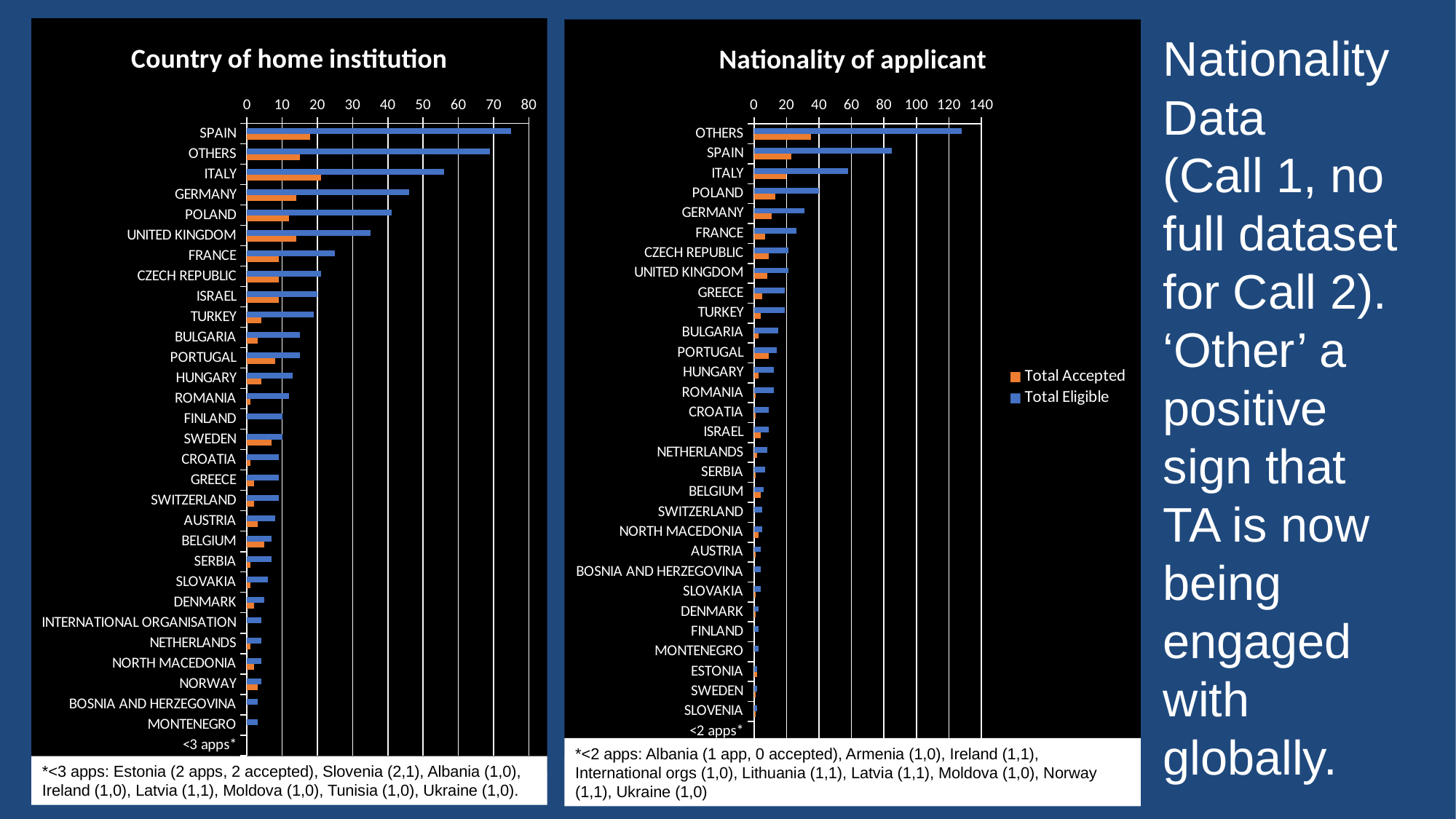

### Chart: Country of home institution

| Category | Total Eligible | Total Accepted |
|---|---|---|
| SPAIN | 75.0 | 18.0 |
| OTHERS | 69.0 | 15.0 |
| ITALY | 56.0 | 21.0 |
| GERMANY | 46.0 | 14.0 |
| POLAND | 41.0 | 12.0 |
| UNITED KINGDOM | 35.0 | 14.0 |
| FRANCE | 25.0 | 9.0 |
| CZECH REPUBLIC | 21.0 | 9.0 |
| ISRAEL | 20.0 | 9.0 |
| TURKEY | 19.0 | 4.0 |
| BULGARIA | 15.0 | 3.0 |
| PORTUGAL | 15.0 | 8.0 |
| HUNGARY | 13.0 | 4.0 |
| ROMANIA | 12.0 | 1.0 |
| FINLAND | 10.0 | 0.0 |
| SWEDEN | 10.0 | 7.0 |
| CROATIA | 9.0 | 1.0 |
| GREECE | 9.0 | 2.0 |
| SWITZERLAND | 9.0 | 2.0 |
| AUSTRIA | 8.0 | 3.0 |
| BELGIUM | 7.0 | 5.0 |
| SERBIA | 7.0 | 1.0 |
| SLOVAKIA | 6.0 | 1.0 |
| DENMARK | 5.0 | 2.0 |
| INTERNATIONAL ORGANISATION | 4.0 | 0.0 |
| NETHERLANDS | 4.0 | 1.0 |
| NORTH MACEDONIA | 4.0 | 2.0 |
| NORWAY | 4.0 | 3.0 |
| BOSNIA AND HERZEGOVINA | 3.0 | 0.0 |
| MONTENEGRO | 3.0 | 0.0 |
| <3 apps* | None | None |

### Chart: Nationality of applicant

| Category | Total Eligible | Total Accepted |
|---|---|---|
| OTHERS | 128.0 | 35.0 |
| SPAIN | 85.0 | 23.0 |
| ITALY | 58.0 | 20.0 |
| POLAND | 40.0 | 13.0 |
| GERMANY | 31.0 | 11.0 |
| FRANCE | 26.0 | 7.0 |
| CZECH REPUBLIC | 21.0 | 9.0 |
| UNITED KINGDOM | 21.0 | 8.0 |
| GREECE | 19.0 | 5.0 |
| TURKEY | 19.0 | 4.0 |
| BULGARIA | 15.0 | 3.0 |
| PORTUGAL | 14.0 | 9.0 |
| HUNGARY | 12.0 | 3.0 |
| ROMANIA | 12.0 | 1.0 |
| CROATIA | 9.0 | 1.0 |
| ISRAEL | 9.0 | 4.0 |
| NETHERLANDS | 8.0 | 2.0 |
| SERBIA | 7.0 | 1.0 |
| BELGIUM | 6.0 | 4.0 |
| SWITZERLAND | 5.0 | 0.0 |
| NORTH MACEDONIA | 5.0 | 3.0 |
| AUSTRIA | 4.0 | 1.0 |
| BOSNIA AND HERZEGOVINA | 4.0 | 0.0 |
| SLOVAKIA | 4.0 | 1.0 |
| DENMARK | 3.0 | 1.0 |
| FINLAND | 3.0 | 0.0 |
| MONTENEGRO | 3.0 | 0.0 |
| ESTONIA | 2.0 | 2.0 |
| SWEDEN | 2.0 | 1.0 |
| SLOVENIA | 2.0 | 1.0 |
| <2 apps* | None | None |
Nationality
Data
(Call 1, no full dataset for Call 2).
‘Other’ a positive sign that TA is now being engaged with globally.

*<2 apps: Albania (1 app, 0 accepted), Armenia (1,0), Ireland (1,1), International orgs (1,0), Lithuania (1,1), Latvia (1,1), Moldova (1,0), Norway (1,1), Ukraine (1,0)
*<3 apps: Estonia (2 apps, 2 accepted), Slovenia (2,1), Albania (1,0), Ireland (1,0), Latvia (1,1), Moldova (1,0), Tunisia (1,0), Ukraine (1,0).